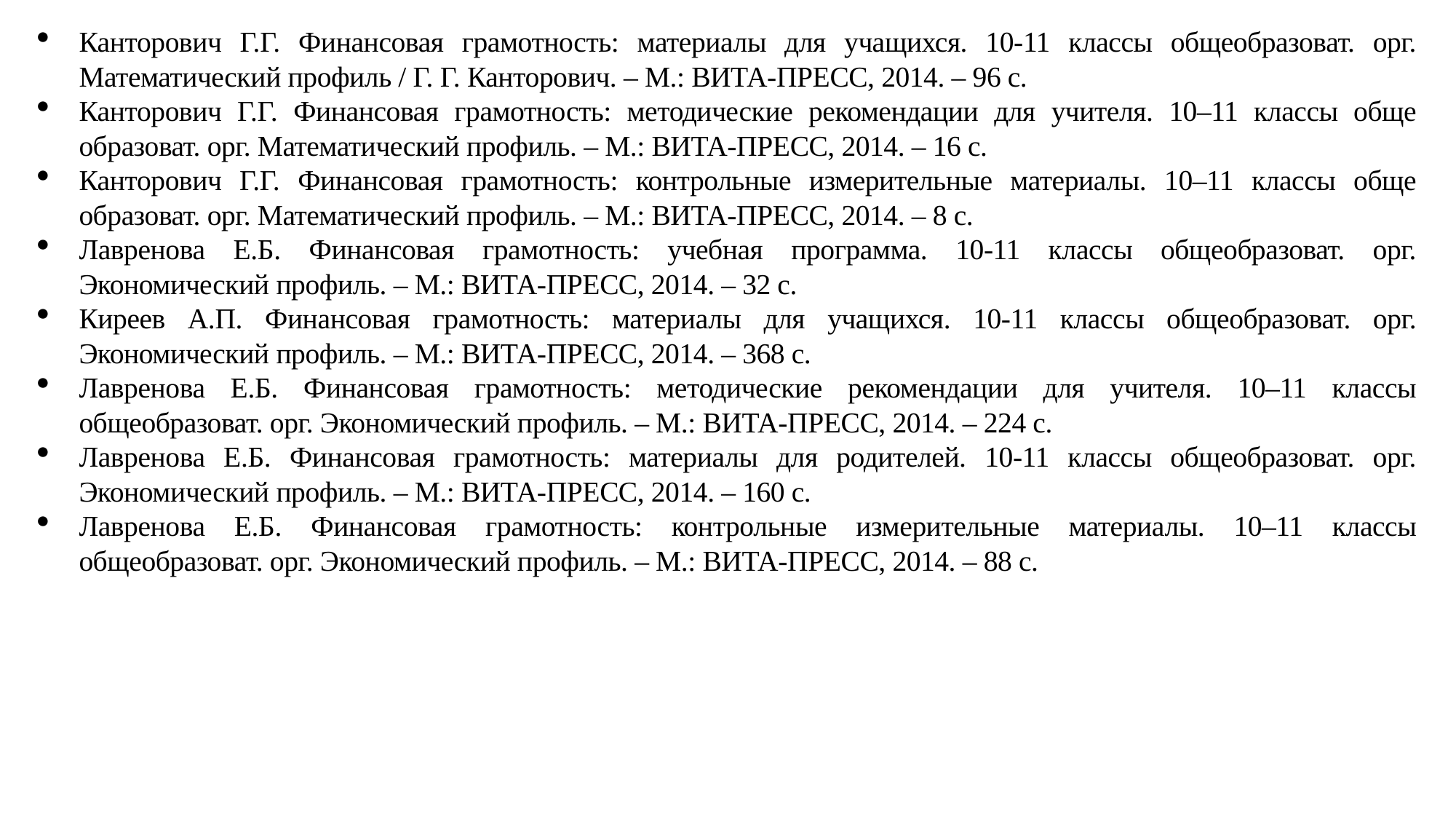

Канторович Г.Г. Финансовая грамотность: материалы для учащихся. 10-11 классы общеобразоват. орг. Математический профиль / Г. Г. Канторович. – М.: ВИТА-ПРЕСС, 2014. – 96 с.
Канторович Г.Г. Финансовая грамотность: методические рекомендации для учителя. 10–11 классы обще образоват. орг. Математический профиль. – М.: ВИТА-ПРЕСС, 2014. – 16 с.
Канторович Г.Г. Финансовая грамотность: контрольные измерительные материалы. 10–11 классы обще образоват. орг. Математический профиль. – М.: ВИТА-ПРЕСС, 2014. – 8 с.
Лавренова Е.Б. Финансовая грамотность: учебная программа. 10-11 классы общеобразоват. орг. Экономический профиль. – М.: ВИТА-ПРЕСС, 2014. – 32 с.
Киреев А.П. Финансовая грамотность: материалы для учащихся. 10-11 классы общеобразоват. орг. Экономический профиль. – М.: ВИТА-ПРЕСС, 2014. – 368 с.
Лавренова Е.Б. Финансовая грамотность: методические рекомендации для учителя. 10–11 классы общеобразоват. орг. Экономический профиль. – М.: ВИТА-ПРЕСС, 2014. – 224 с.
Лавренова Е.Б. Финансовая грамотность: материалы для родителей. 10-11 классы общеобразоват. орг. Экономический профиль. – М.: ВИТА-ПРЕСС, 2014. – 160 с.
Лавренова Е.Б. Финансовая грамотность: контрольные измерительные материалы. 10–11 классы общеобразоват. орг. Экономический профиль. – М.: ВИТА-ПРЕСС, 2014. – 88 с.